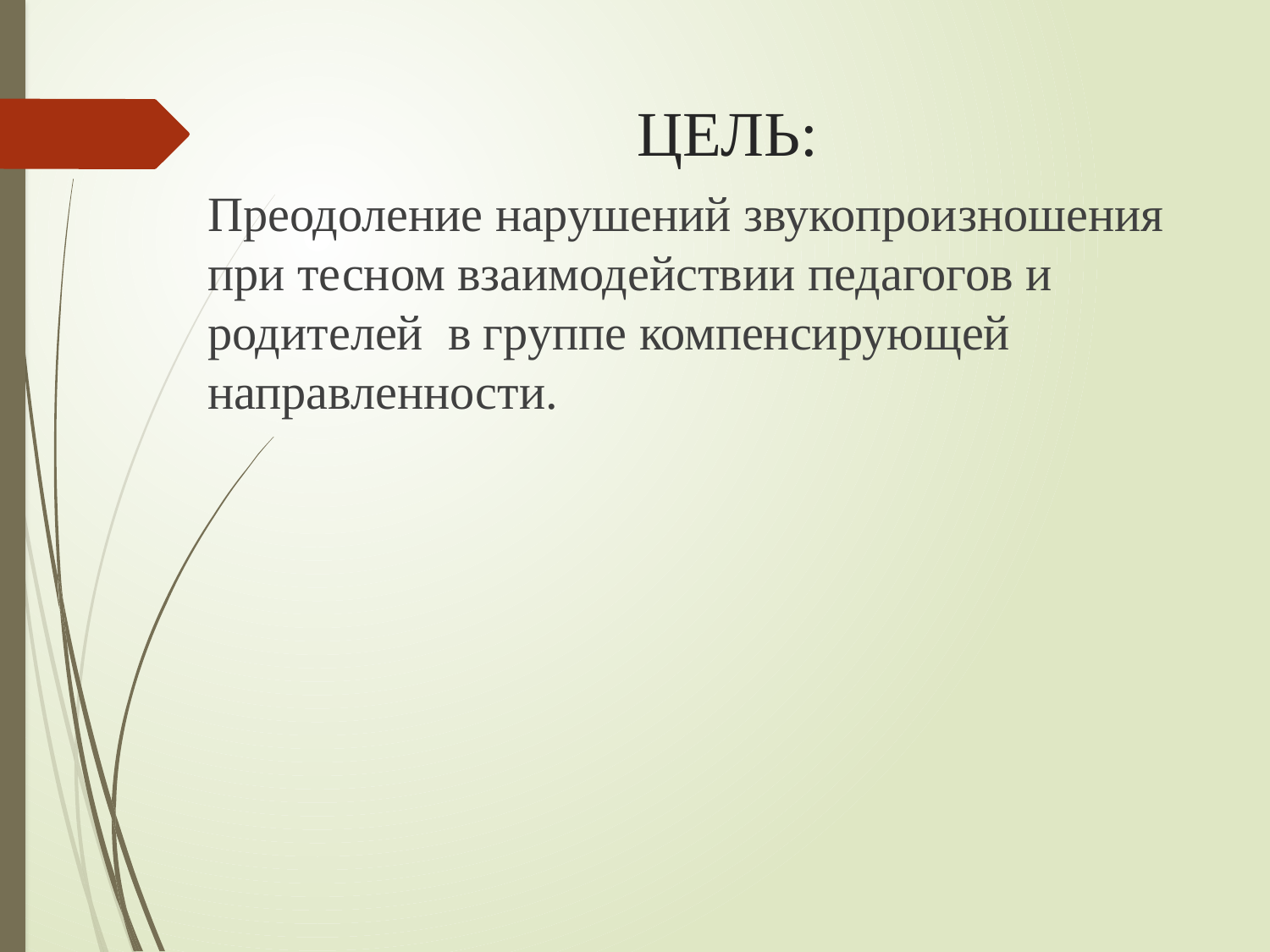

# ЦЕЛЬ:
Преодоление нарушений звукопроизношения при тесном взаимодействии педагогов и родителей  в группе компенсирующей направленности.